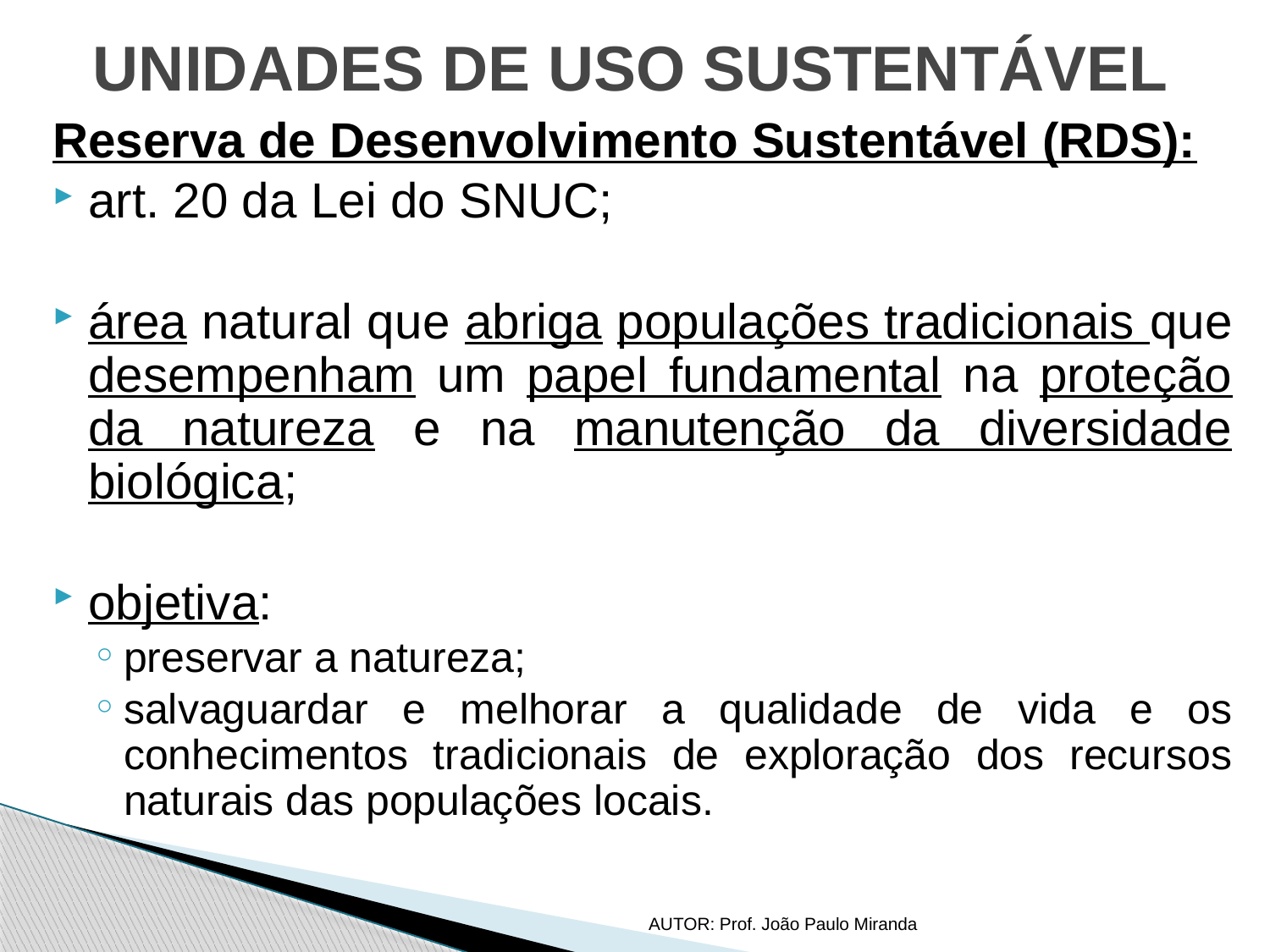

# UNIDADES DE USO SUSTENTÁVEL
Reserva de Desenvolvimento Sustentável (RDS):
art. 20 da Lei do SNUC;

área natural que abriga populações tradicionais que desempenham um papel fundamental na proteção da natureza e na manutenção da diversidade biológica;

objetiva:
preservar a natureza;
salvaguardar e melhorar a qualidade de vida e os conhecimentos tradicionais de exploração dos recursos naturais das populações locais.
AUTOR: Prof. João Paulo Miranda